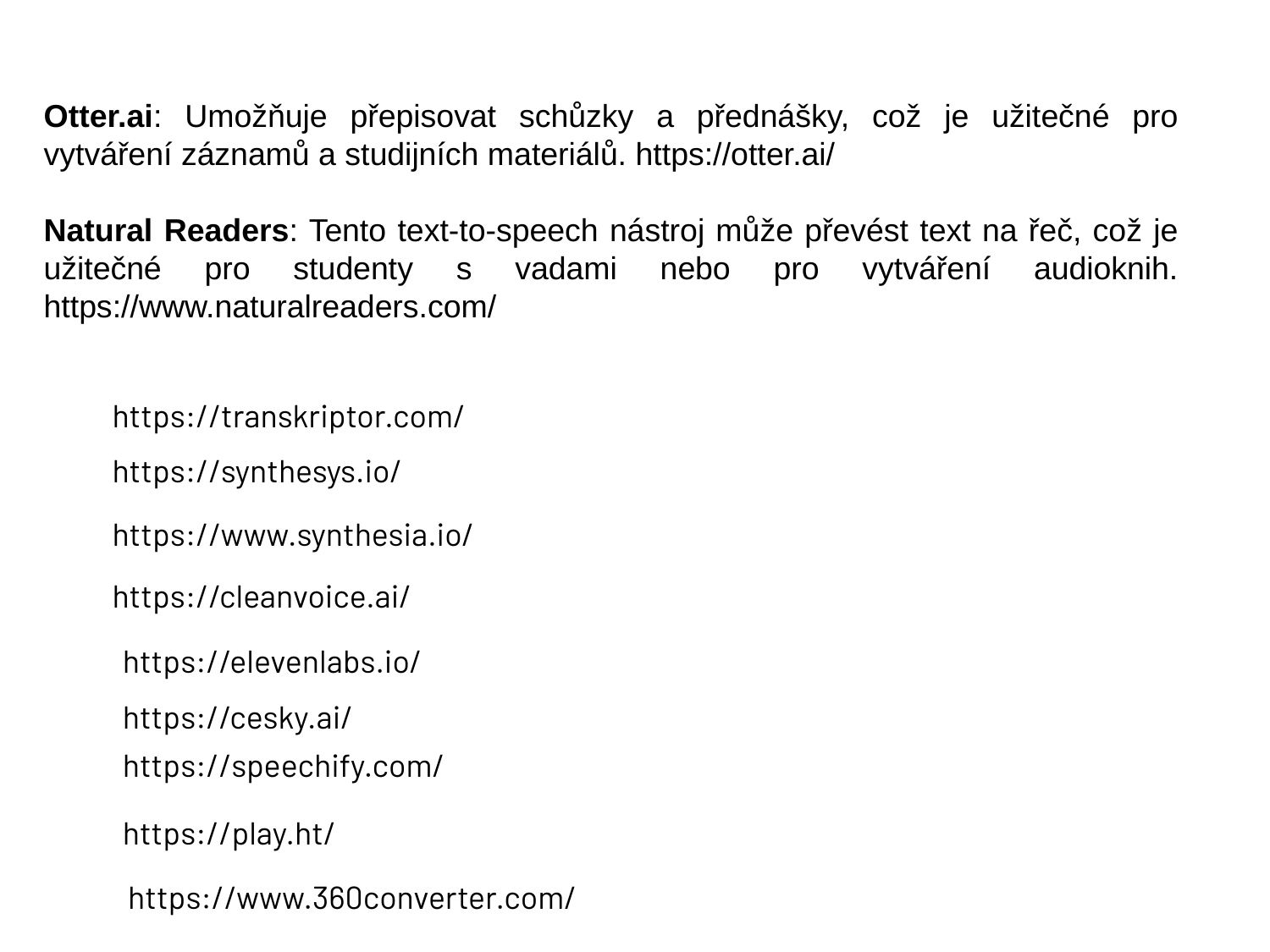

Otter.ai: Umožňuje přepisovat schůzky a přednášky, což je užitečné pro vytváření záznamů a studijních materiálů. https://otter.ai/

Natural Readers: Tento text-to-speech nástroj může převést text na řeč, což je užitečné pro studenty s vadami nebo pro vytváření audioknih. https://www.naturalreaders.com/
https://transkriptor.com/
https://synthesys.io/
https://www.synthesia.io/
https://cleanvoice.ai/
https://elevenlabs.io/
https://cesky.ai/
https://speechify.com/
https://play.ht/
https://www.360converter.com/